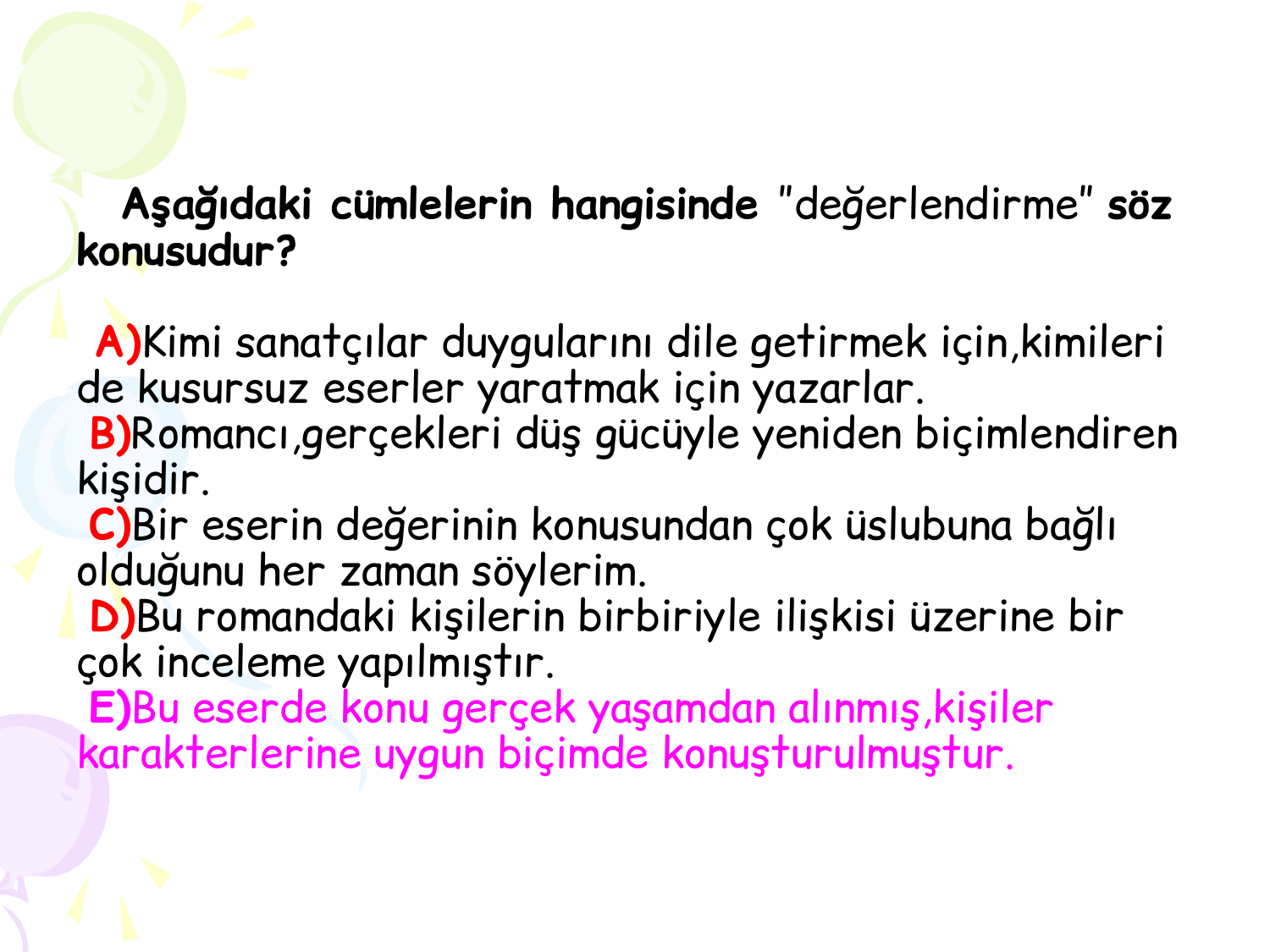

# Aşağıdaki cümlelerin hangisinde ”değerlendirme” söz konusudur? A)Kimi sanatçılar duygularını dile getirmek için,kimileri de kusursuz eserler yaratmak için yazarlar. B)Romancı,gerçekleri düş gücüyle yeniden biçimlendiren kişidir. C)Bir eserin değerinin konusundan çok üslubuna bağlı olduğunu her zaman söylerim. D)Bu romandaki kişilerin birbiriyle ilişkisi üzerine bir çok inceleme yapılmıştır. E)Bu eserde konu gerçek yaşamdan alınmış,kişiler karakterlerine uygun biçimde konuşturulmuştur.